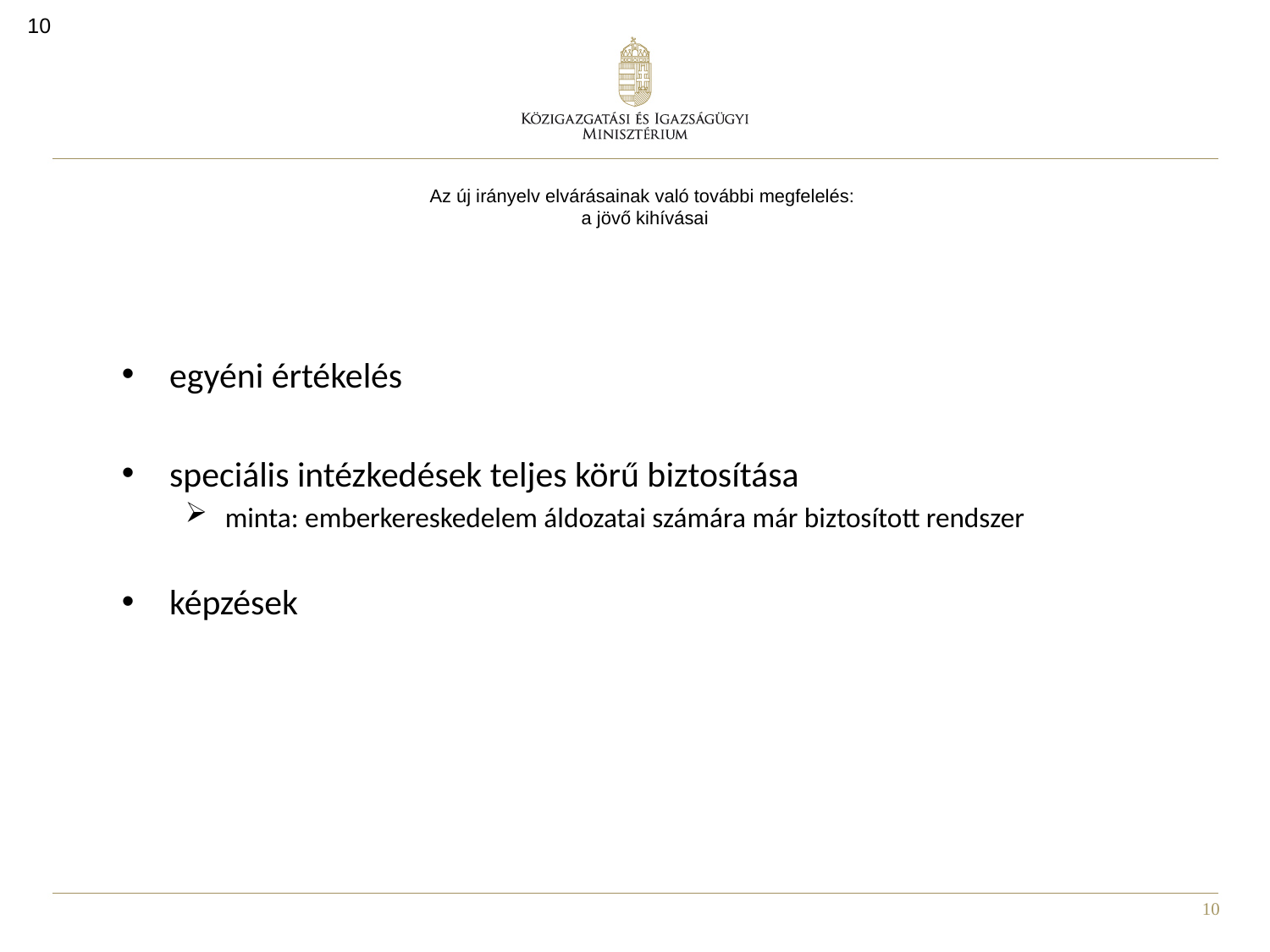

10
# Az új irányelv elvárásainak való további megfelelés: a jövő kihívásai
egyéni értékelés

speciális intézkedések teljes körű biztosítása
minta: emberkereskedelem áldozatai számára már biztosított rendszer

képzések